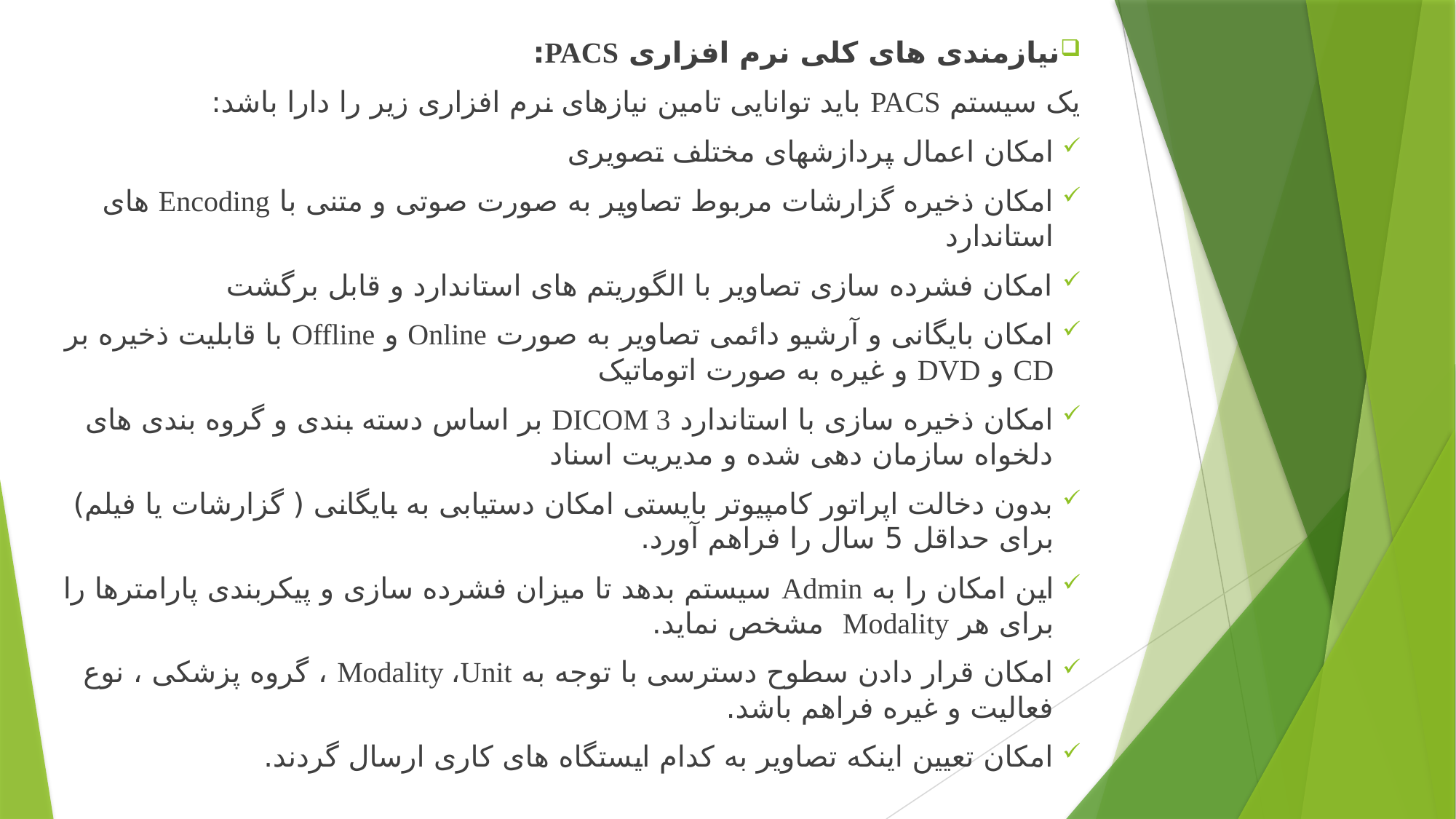

نیازمندی های کلی نرم افزاری PACS:
یک سیستم PACS باید توانایی تامین نیازهای نرم افزاری زیر را دارا باشد:
امکان اعمال پردازشهای مختلف تصویری
امکان ذخیره گزارشات مربوط تصاویر به صورت صوتی و متنی با Encoding های استاندارد
امکان فشرده سازی تصاویر با الگوریتم های استاندارد و قابل برگشت
امکان بایگانی و آرشیو دائمی تصاویر به صورت Online و Offline با قابلیت ذخیره بر CD و DVD و غیره به صورت اتوماتیک
امکان ذخیره سازی با استاندارد DICOM 3 بر اساس دسته بندی و گروه بندی های دلخواه سازمان دهی شده و مدیریت اسناد
بدون دخالت اپراتور کامپیوتر بایستی امکان دستیابی به بایگانی ( گزارشات یا فیلم) برای حداقل 5 سال را فراهم آورد.
این امکان را به Admin سیستم بدهد تا میزان فشرده سازی و پیکربندی پارامترها را برای هر Modality  مشخص نماید.
امکان قرار دادن سطوح دسترسی با توجه به Modality ،Unit ، گروه پزشکی ، نوع فعالیت و غیره فراهم باشد.
امکان تعیین اینکه تصاویر به کدام ایستگاه های کاری ارسال گردند.